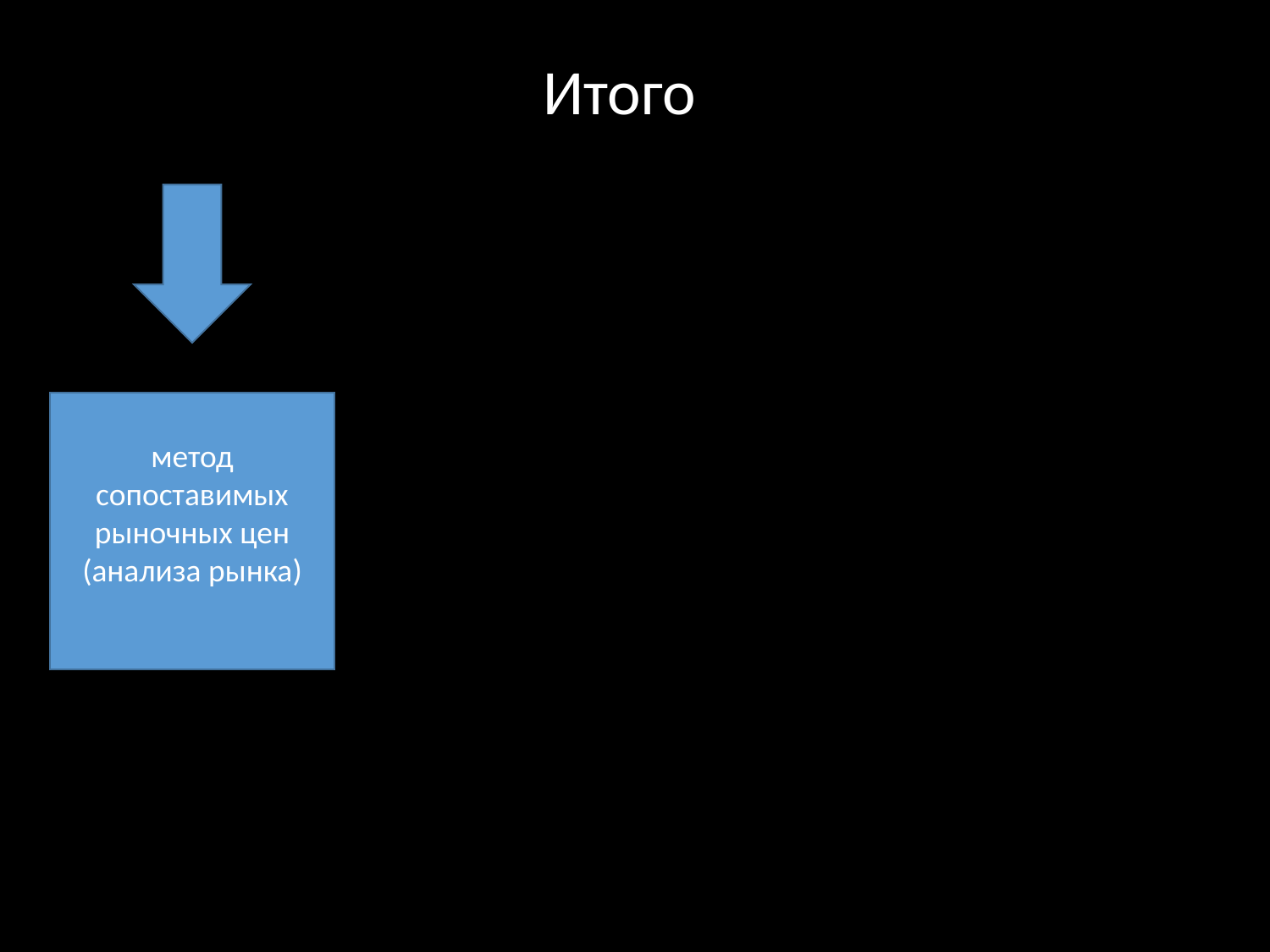

Итого

метод сопоставимых рыночных цен (анализа рынка)